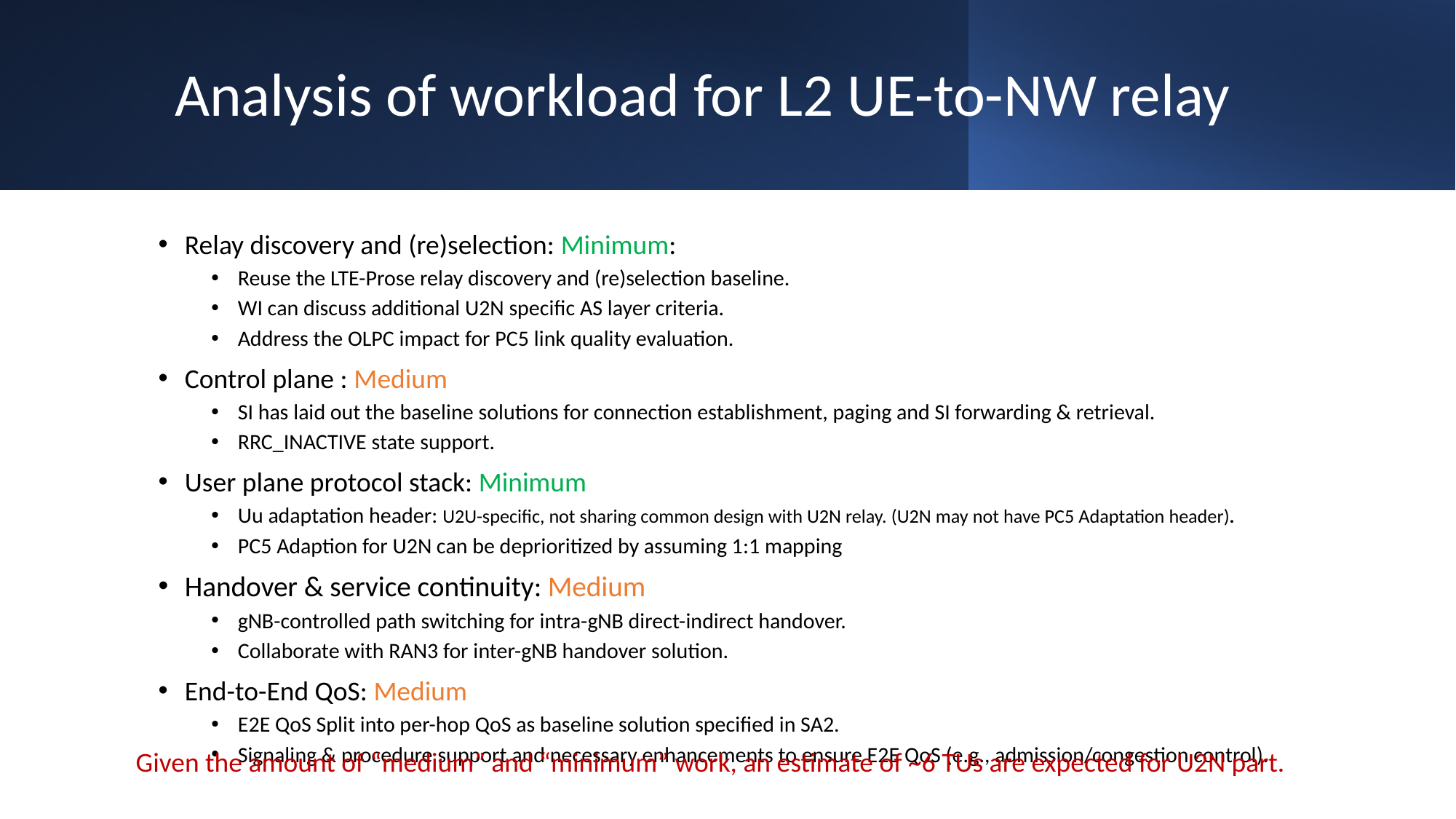

# Analysis of workload for L2 UE-to-NW relay
Relay discovery and (re)selection: Minimum:
Reuse the LTE-Prose relay discovery and (re)selection baseline.
WI can discuss additional U2N specific AS layer criteria.
Address the OLPC impact for PC5 link quality evaluation.
Control plane : Medium
SI has laid out the baseline solutions for connection establishment, paging and SI forwarding & retrieval.
RRC_INACTIVE state support.
User plane protocol stack: Minimum
Uu adaptation header: U2U-specific, not sharing common design with U2N relay. (U2N may not have PC5 Adaptation header).
PC5 Adaption for U2N can be deprioritized by assuming 1:1 mapping
Handover & service continuity: Medium
gNB-controlled path switching for intra-gNB direct-indirect handover.
Collaborate with RAN3 for inter-gNB handover solution.
End-to-End QoS: Medium
E2E QoS Split into per-hop QoS as baseline solution specified in SA2.
Signaling & procedure support and necessary enhancements to ensure E2E QoS (e.g., admission/congestion control).

Given the amount of “medium” and “minimum” work, an estimate of ~6 TUs are expected for U2N part.